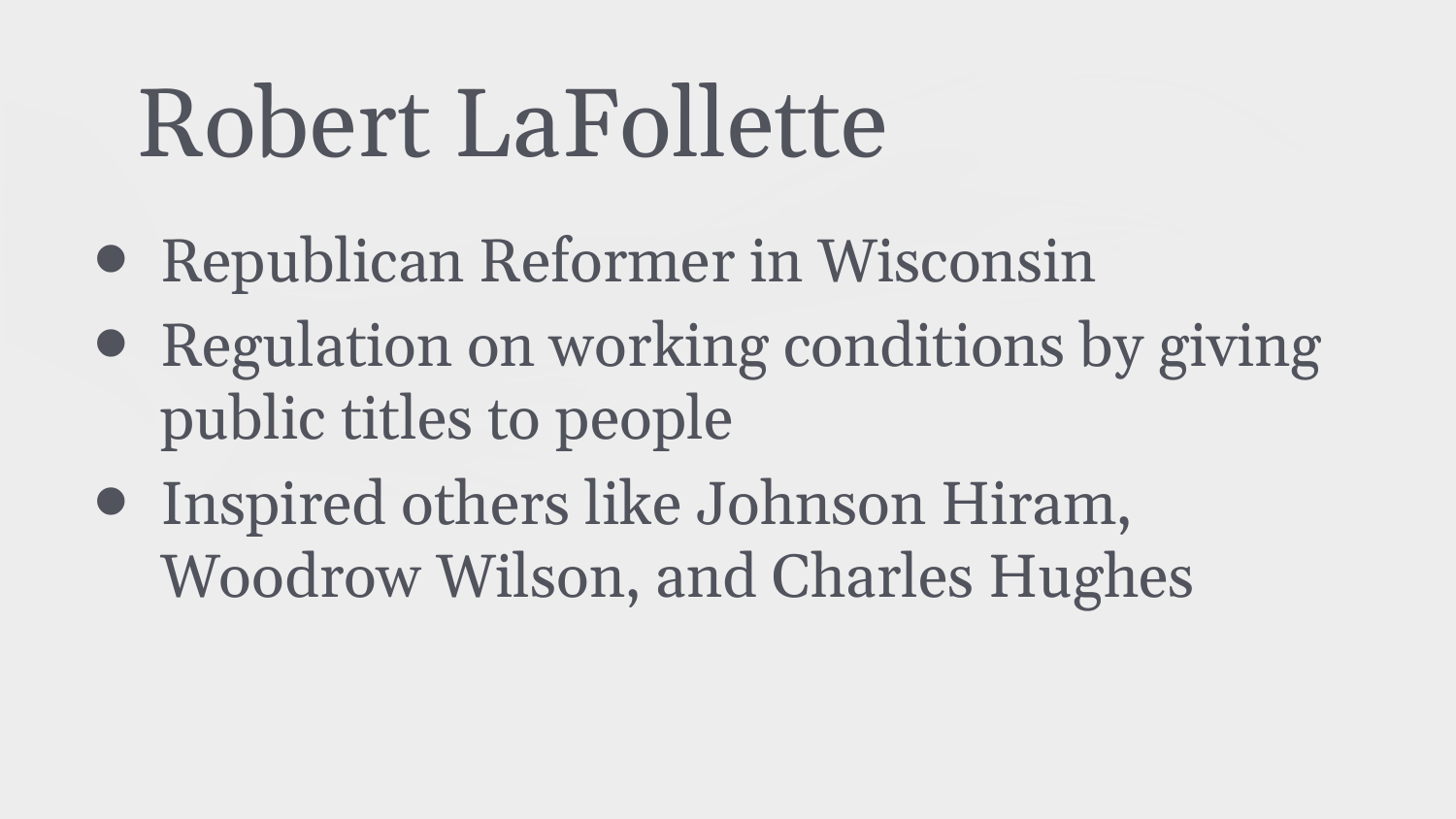

# Robert LaFollette
Republican Reformer in Wisconsin
Regulation on working conditions by giving public titles to people
Inspired others like Johnson Hiram, Woodrow Wilson, and Charles Hughes